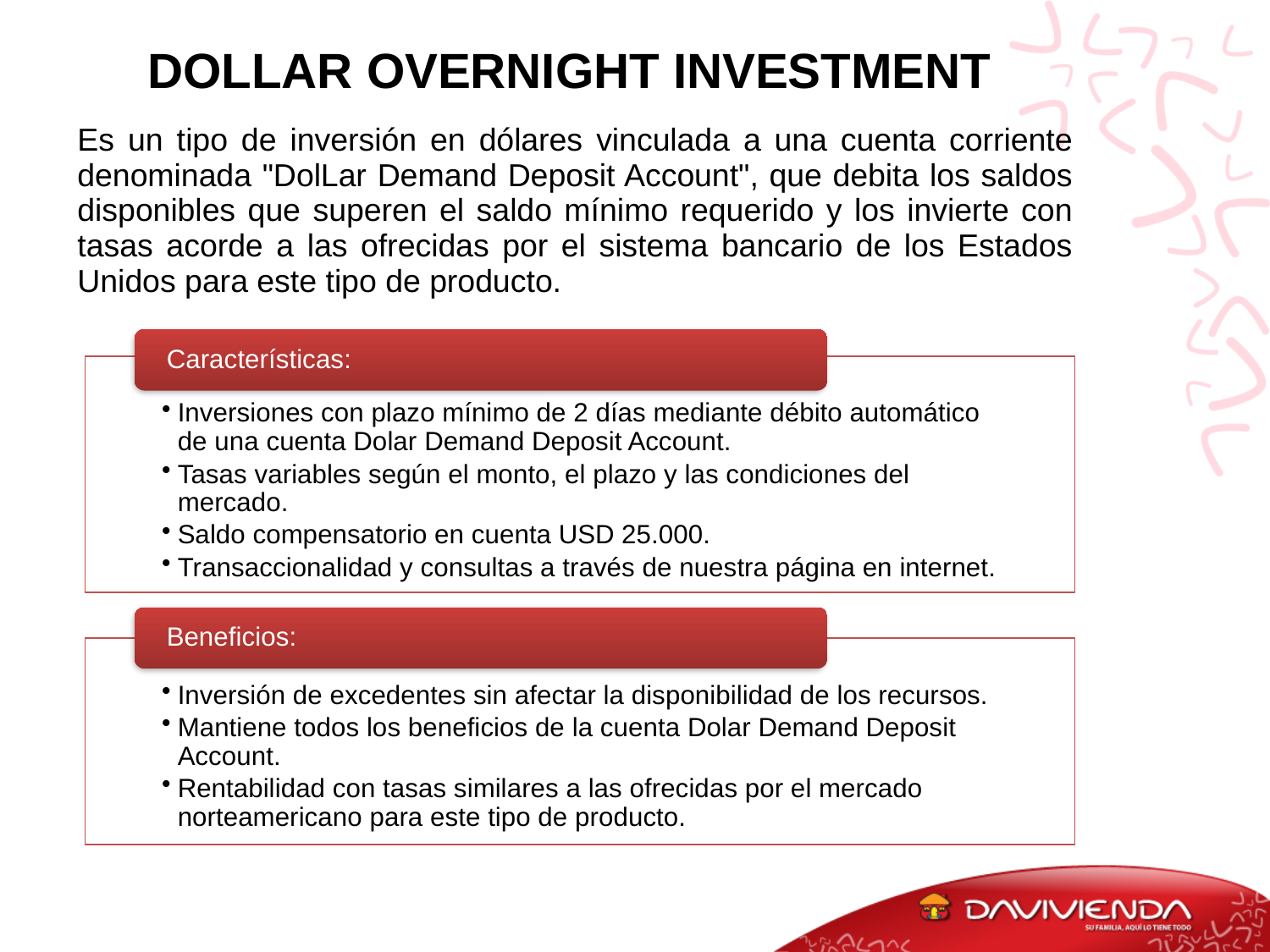

# DOLLAR OVERNIGHT INVESTMENT
Es un tipo de inversión en dólares vinculada a una cuenta corriente denominada "DolLar Demand Deposit Account", que debita los saldos disponibles que superen el saldo mínimo requerido y los invierte con tasas acorde a las ofrecidas por el sistema bancario de los Estados Unidos para este tipo de producto.

Inversiones con plazo mínimo de 2 días mediante débito automático de una cuenta Dolar Demand Deposit Account.
Tasas variables según el monto, el plazo y las condiciones del mercado.
Saldo compensatorio en cuenta USD 25.000.
Transaccionalidad y consultas a través de nuestra página en internet.
Características:
Inversión de excedentes sin afectar la disponibilidad de los recursos.
Mantiene todos los beneficios de la cuenta Dolar Demand Deposit Account.
Rentabilidad con tasas similares a las ofrecidas por el mercado norteamericano para este tipo de producto.
Beneficios: